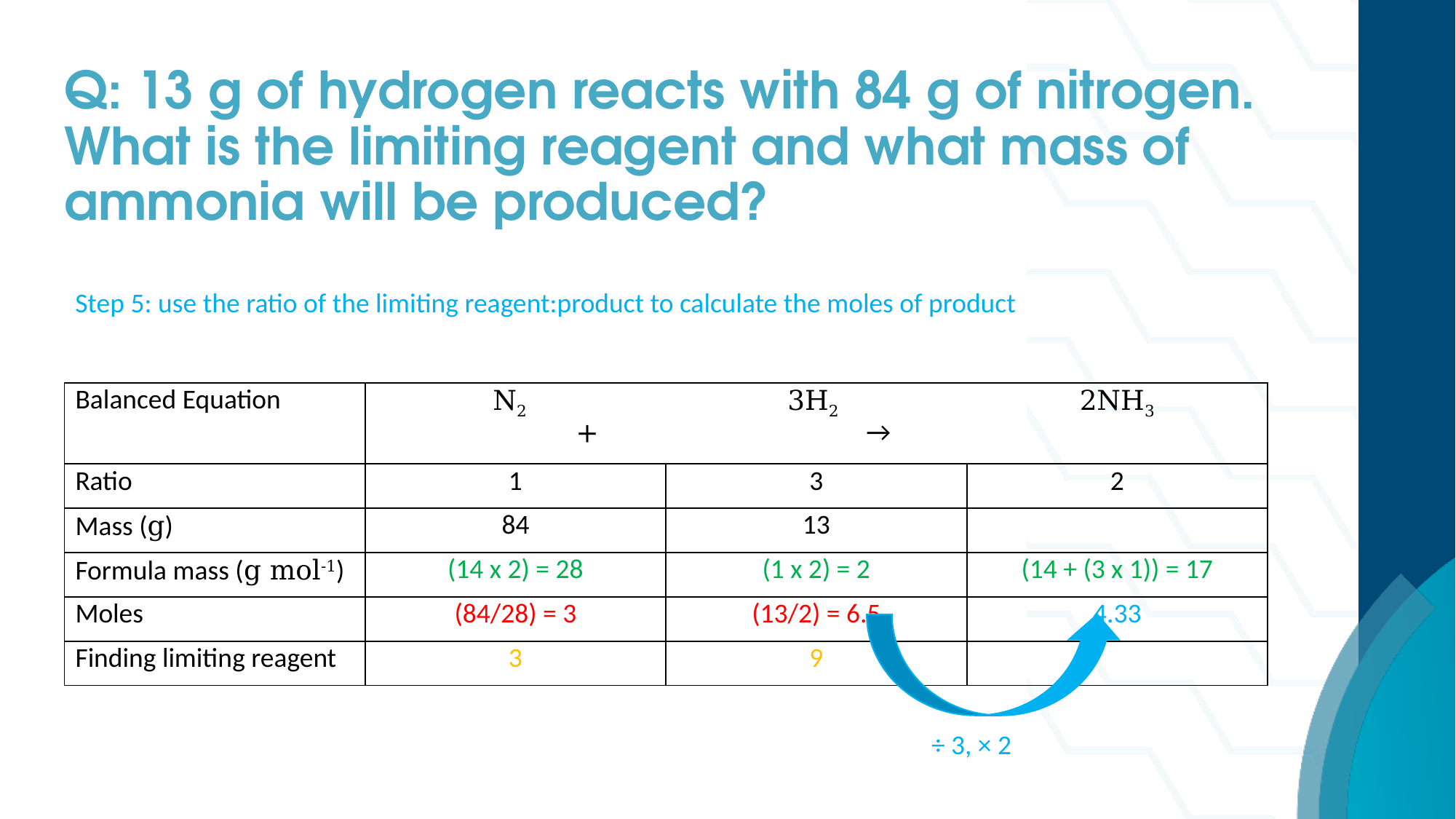

# Q: 13 g of hydrogen reacts with 84 g of nitrogen. What is the limiting reagent and what mass of ammonia will be produced?
Step 5: use the ratio of the limiting reagent:product to calculate the moles of product
| Balanced Equation | N2 + | 3H2 → | 2NH3 |
| --- | --- | --- | --- |
| Ratio | 1 | 3 | 2 |
| Mass (g) | 84 | 13 |  |
| Formula mass (g mol-1) | (14 x 2) = 28 | (1 x 2) = 2 | (14 + (3 x 1)) = 17 |
| Moles | (84/28) = 3 | (13/2) = 6.5 | 4.33 |
| Finding limiting reagent | 3 | 9 |  |

÷ 3, × 2